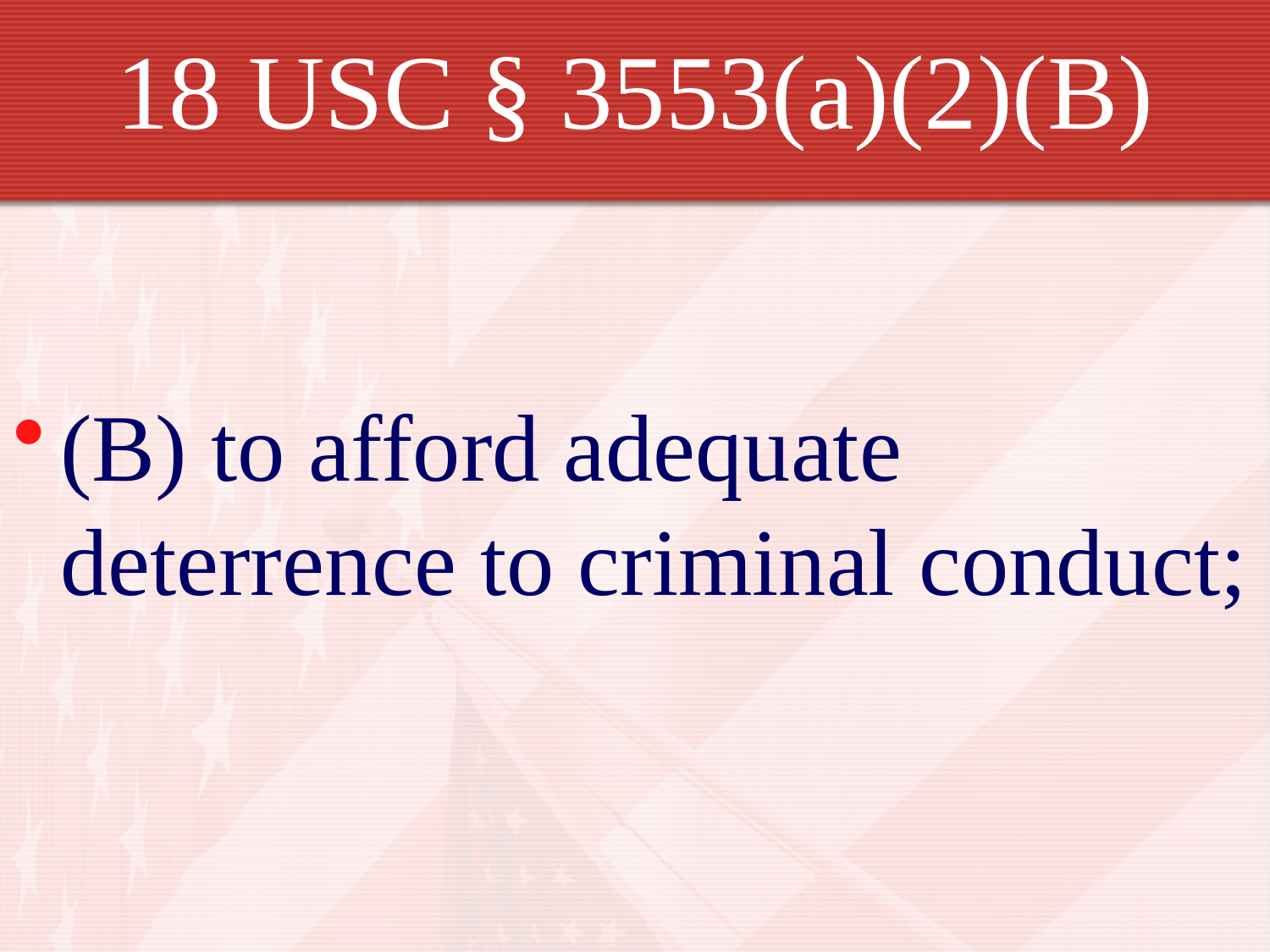

# 18 USC § 3553(a)(2)(B)

(B) to afford adequate deterrence to criminal conduct;